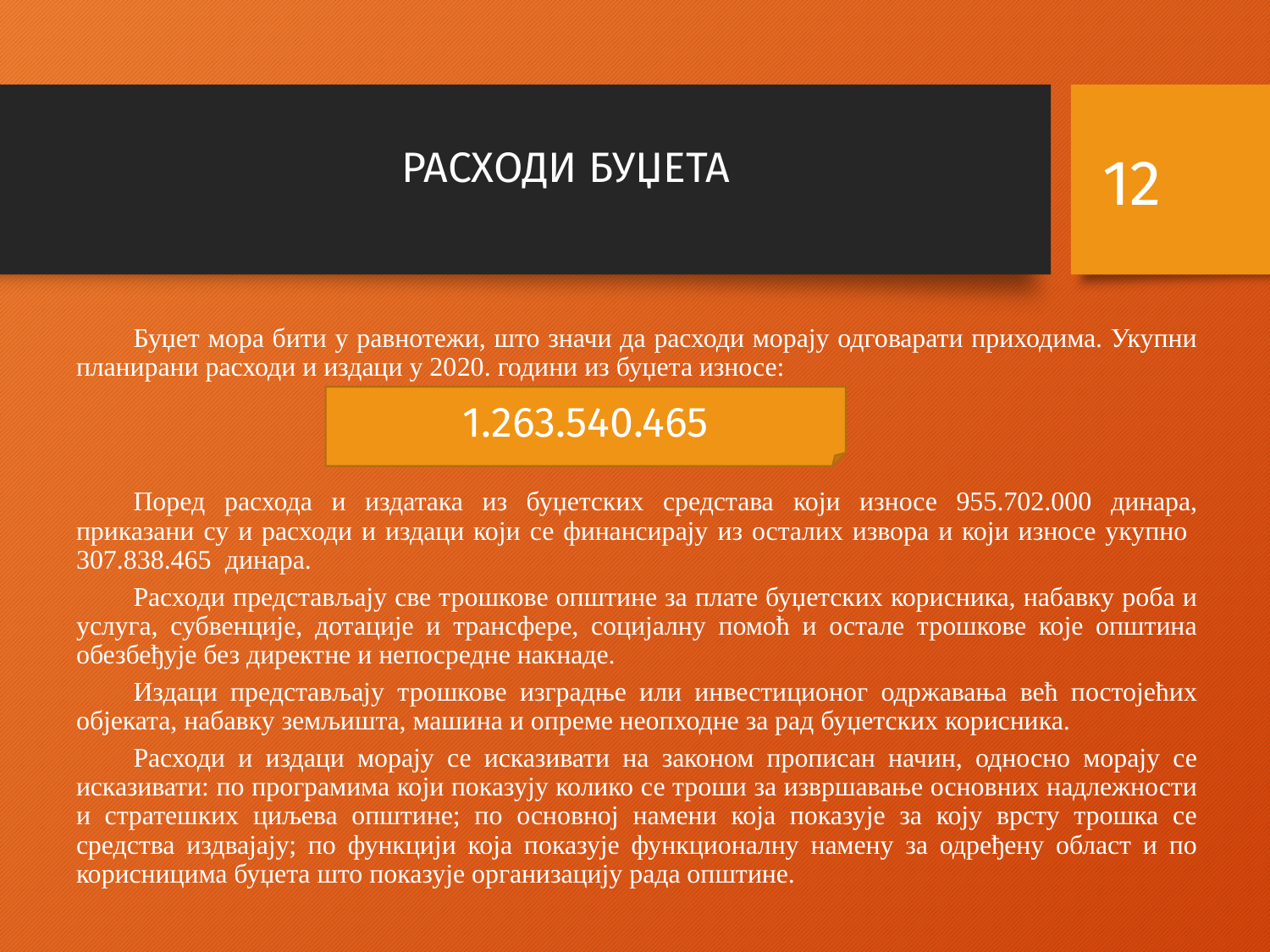

12
# РАСХОДИ БУЏЕТА
	Буџет мора бити у равнотежи, што значи да расходи морају одговарати приходима. Укупни планирани расходи и издаци у 2020. години из буџета износе:

	Поред расхода и издатака из буџетских средстава који износе 955.702.000 динара, приказани су и расходи и издаци који се финансирају из осталих извора и који износе укупно  307.838.465  динара.
	Расходи представљају све трошкове општине за плате буџетских корисника, набавку роба и услуга, субвенције, дотације и трансфере, социјалну помоћ и остале трошкове које општина обезбеђује без директне и непосредне накнаде.
	Издаци представљају трошкове изградње или инвестиционог одржавања већ постојећих објеката, набавку земљишта, машина и опрeме неопходне за рад буџетских корисника.
	Расходи и издаци морају се исказивати на законом прописан начин, односно морају се исказивати: по програмима који показују колико се троши за извршавање основних надлежности и стратешких циљева општине; по основној намени која показује за коју врсту трошка се средства издвајају; по функцији која показује функционалну намену за одређену област и по корисницима буџета што показује организацију рада општине.

1.263.540.465